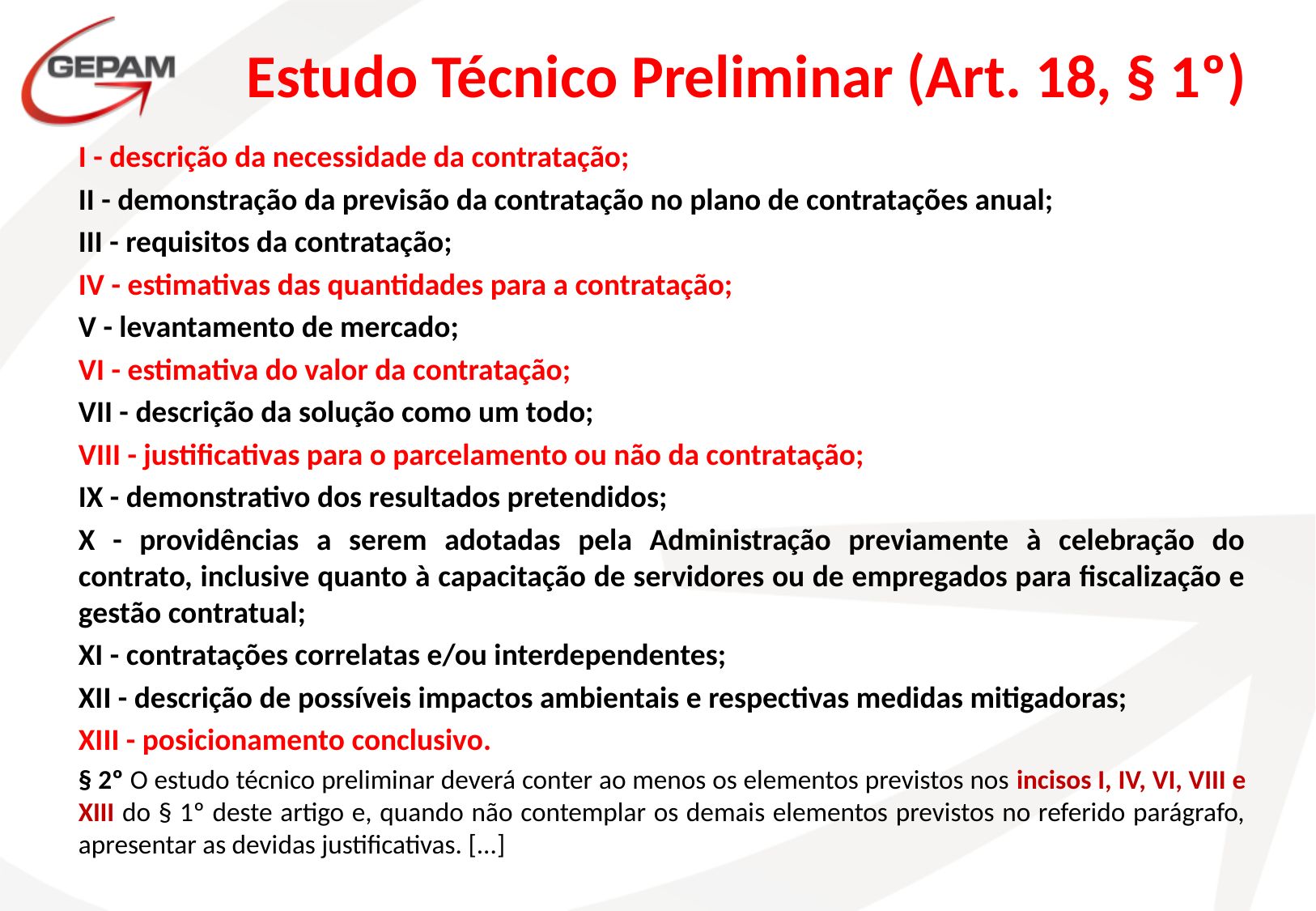

# Estudo Técnico Preliminar (Art. 18, § 1º)
I - descrição da necessidade da contratação;
II - demonstração da previsão da contratação no plano de contratações anual;
III - requisitos da contratação;
IV - estimativas das quantidades para a contratação;
V - levantamento de mercado;
VI - estimativa do valor da contratação;
VII - descrição da solução como um todo;
VIII - justificativas para o parcelamento ou não da contratação;
IX - demonstrativo dos resultados pretendidos;
X - providências a serem adotadas pela Administração previamente à celebração do contrato, inclusive quanto à capacitação de servidores ou de empregados para fiscalização e gestão contratual;
XI - contratações correlatas e/ou interdependentes;
XII - descrição de possíveis impactos ambientais e respectivas medidas mitigadoras;
XIII - posicionamento conclusivo.
§ 2º O estudo técnico preliminar deverá conter ao menos os elementos previstos nos incisos I, IV, VI, VIII e XIII do § 1º deste artigo e, quando não contemplar os demais elementos previstos no referido parágrafo, apresentar as devidas justificativas. [...]